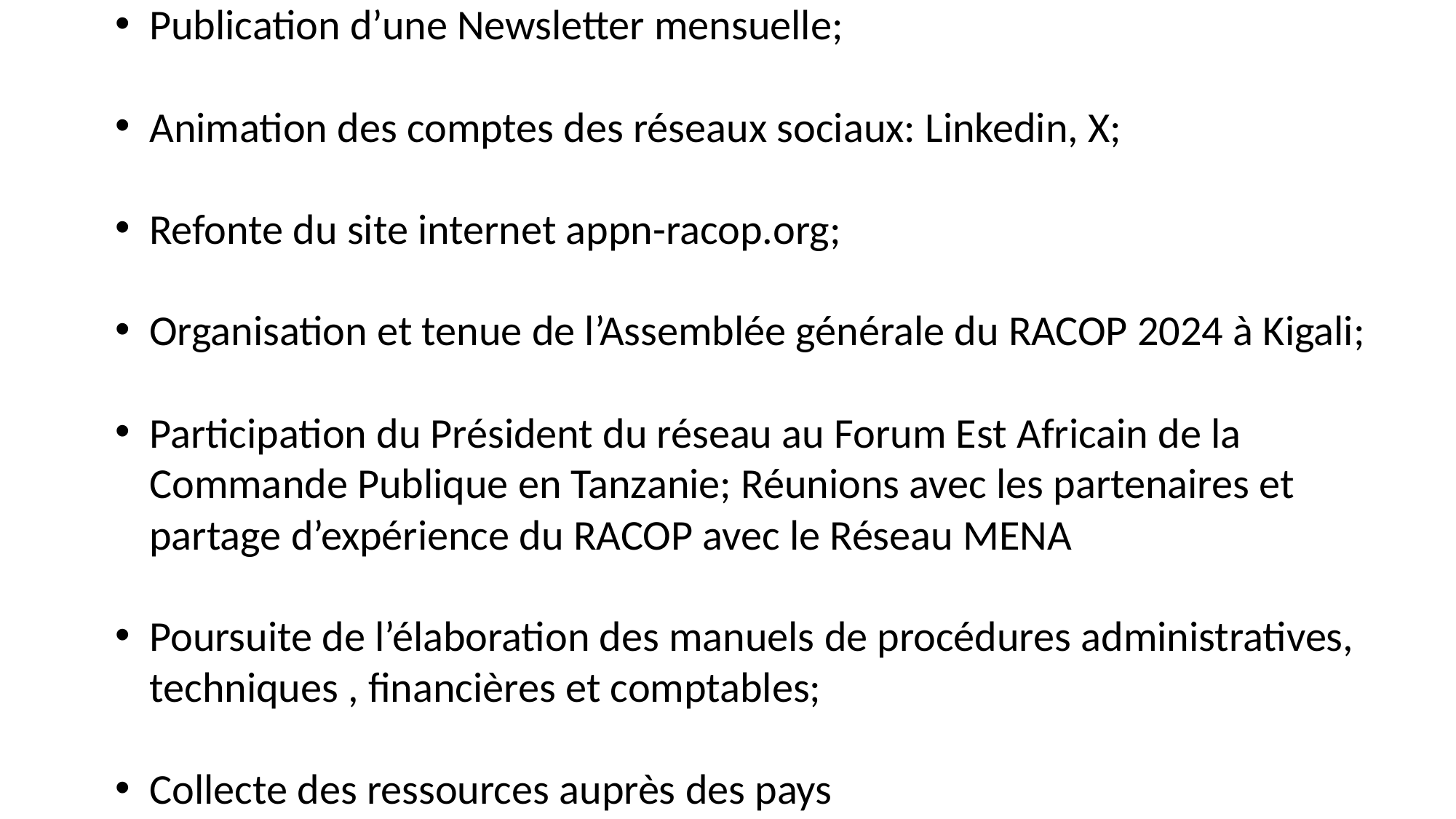

Publication d’une Newsletter mensuelle;

Animation des comptes des réseaux sociaux: Linkedin, X;

Refonte du site internet appn-racop.org;

Organisation et tenue de l’Assemblée générale du RACOP 2024 à Kigali;

Participation du Président du réseau au Forum Est Africain de la Commande Publique en Tanzanie; Réunions avec les partenaires et partage d’expérience du RACOP avec le Réseau MENA

Poursuite de l’élaboration des manuels de procédures administratives, techniques , financières et comptables;

Collecte des ressources auprès des pays